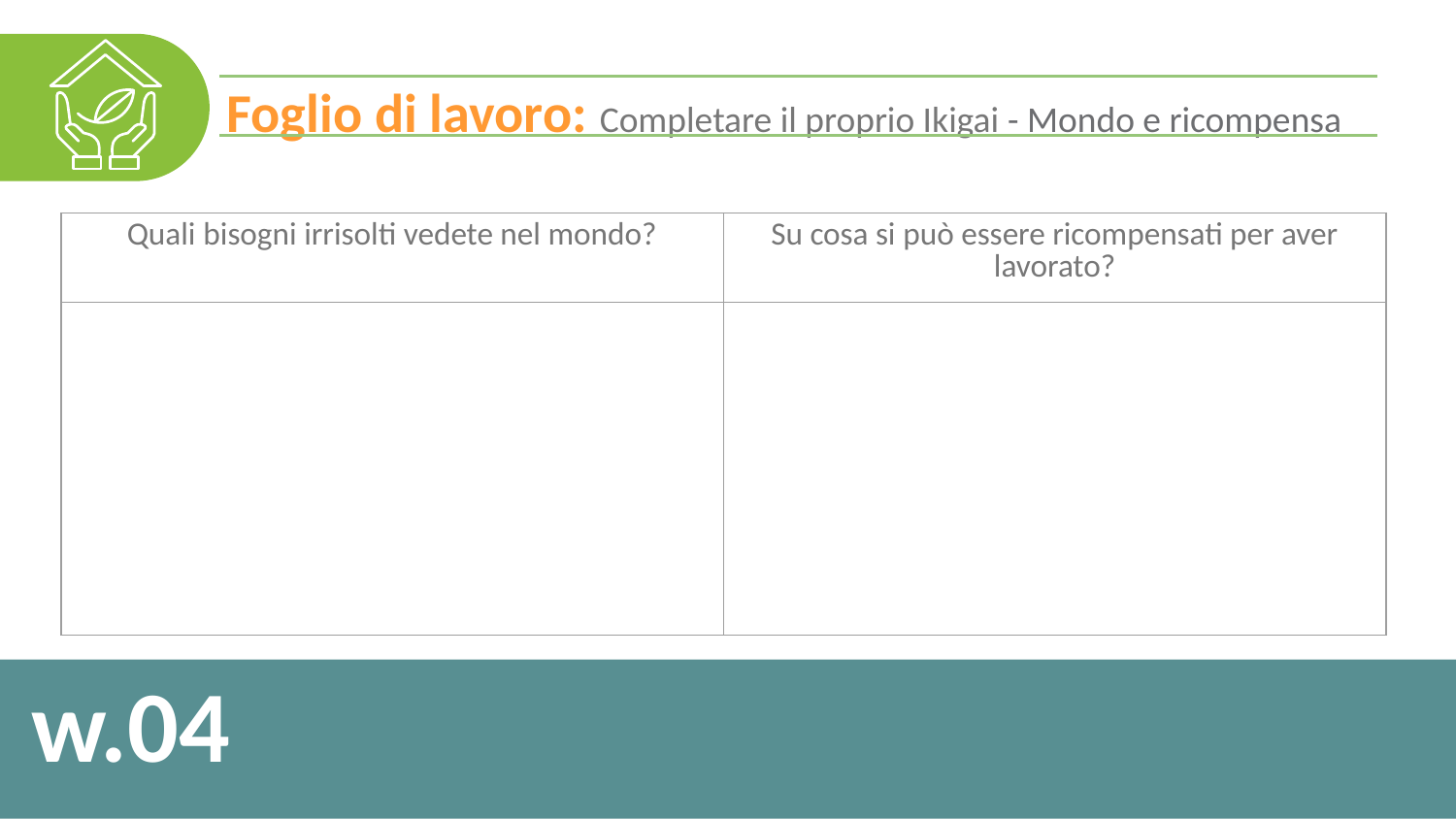

Foglio di lavoro: Completare il proprio Ikigai - Mondo e ricompensa

| Quali bisogni irrisolti vedete nel mondo? | Su cosa si può essere ricompensati per aver lavorato? |
| --- | --- |
|  |  |

w.04